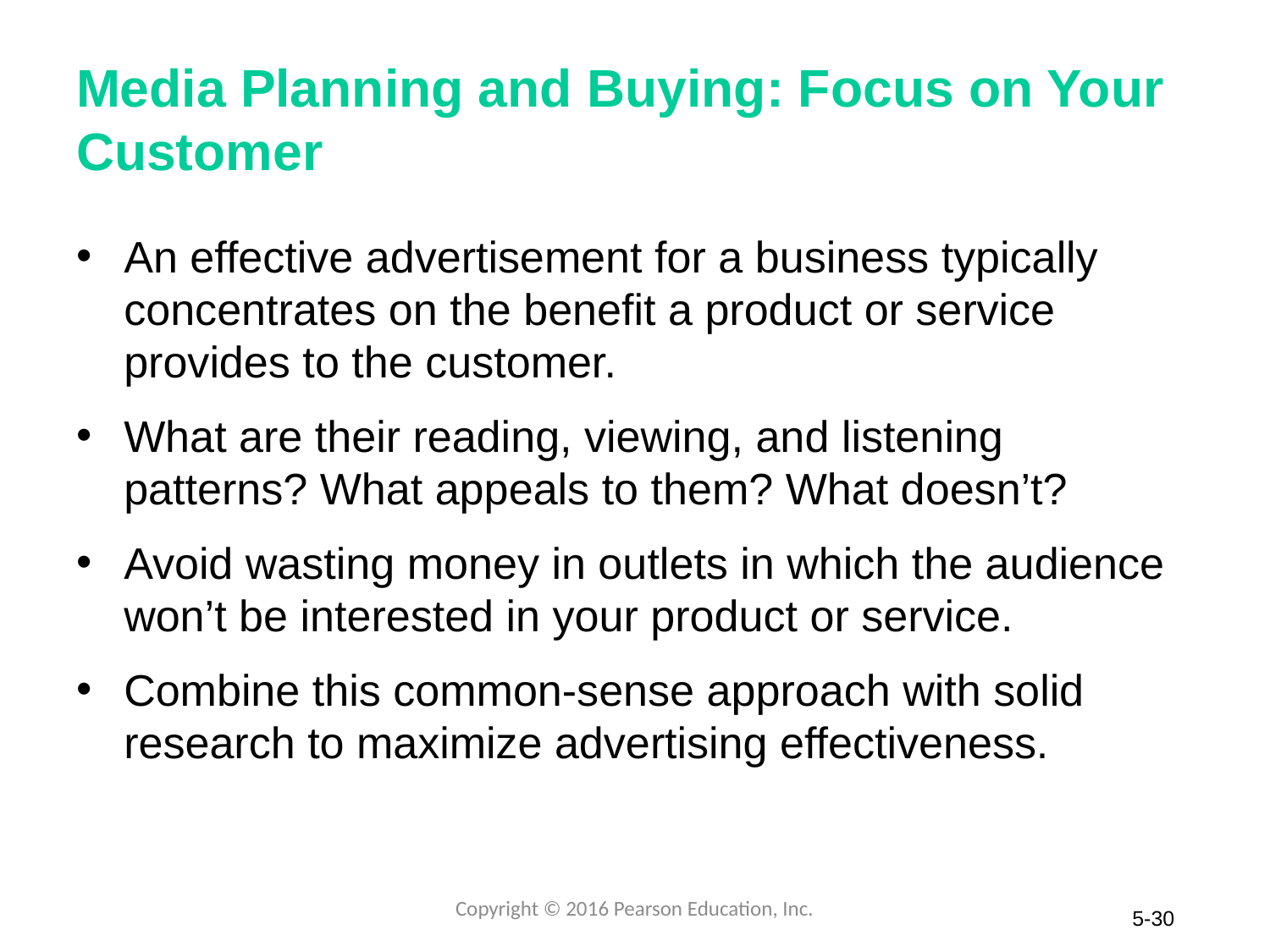

# Media Planning and Buying: Focus on Your Customer
An effective advertisement for a business typically concentrates on the benefit a product or service provides to the customer.

What are their reading, viewing, and listening patterns? What appeals to them? What doesn’t?

Avoid wasting money in outlets in which the audience won’t be interested in your product or service.

Combine this common-sense approach with solid research to maximize advertising effectiveness.
Copyright © 2016 Pearson Education, Inc.